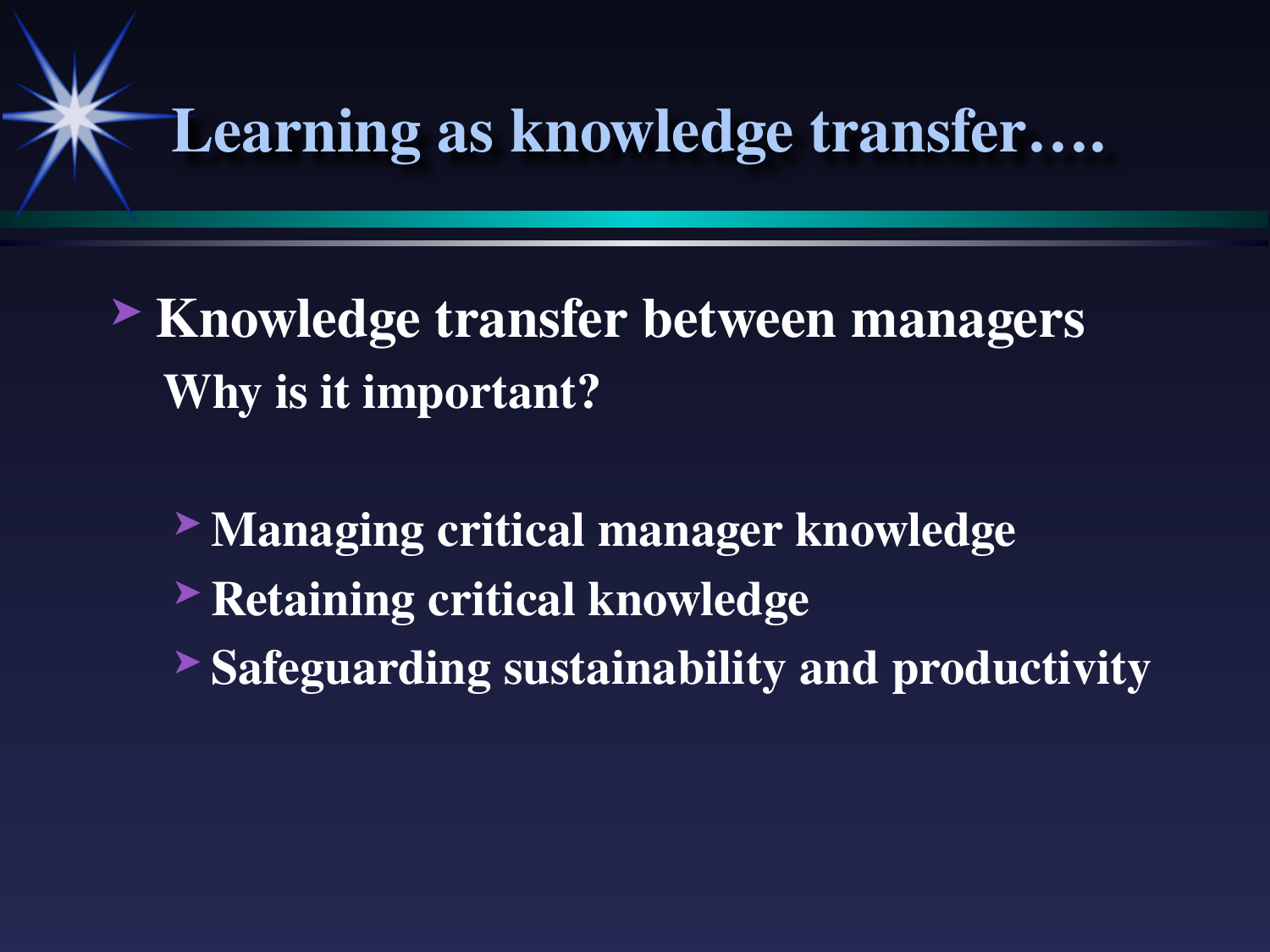

# Learning as knowledge transfer….
Knowledge transfer between managers
Why is it important?

Managing critical manager knowledge
Retaining critical knowledge
Safeguarding sustainability and productivity